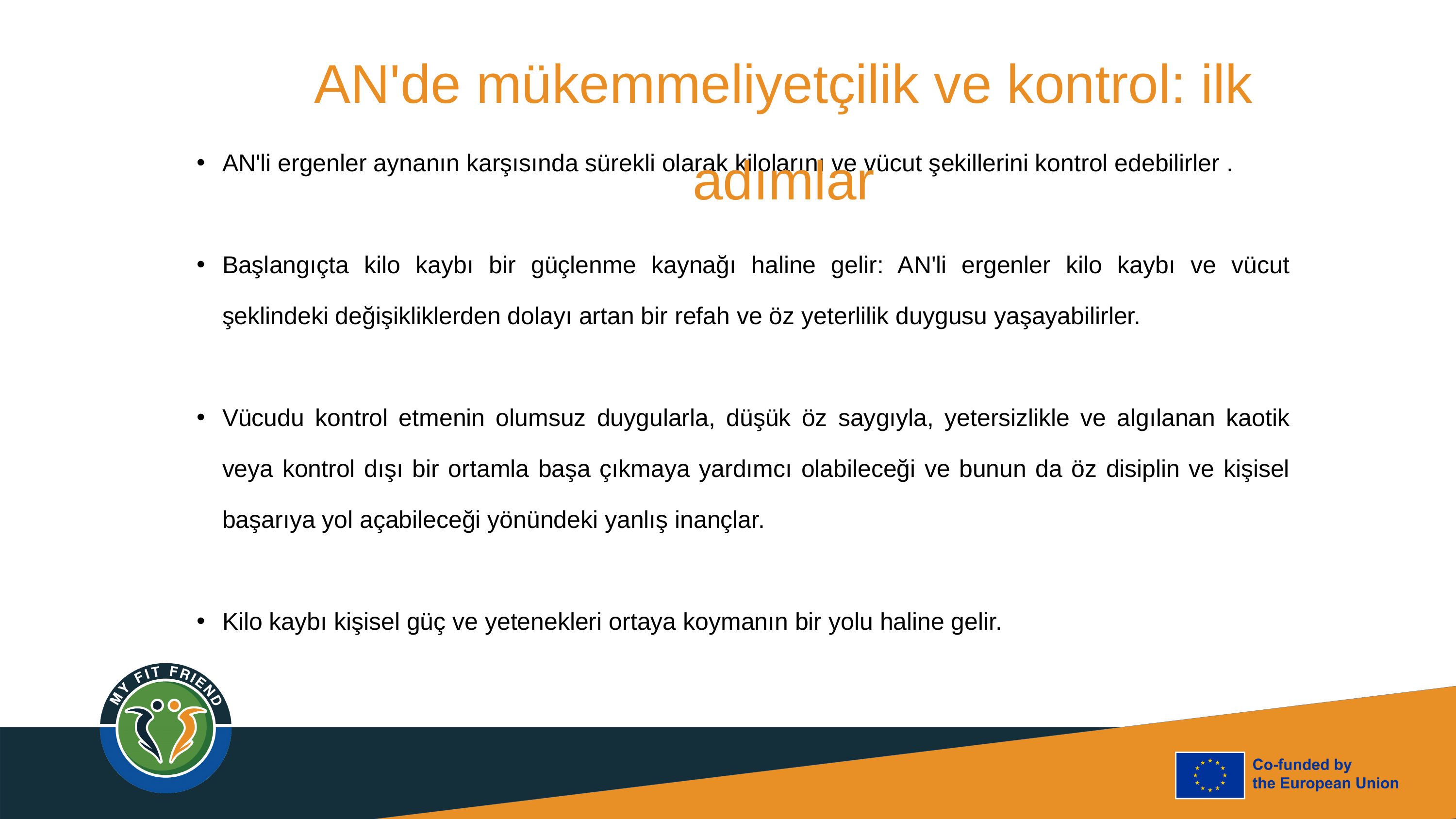

AN'de mükemmeliyetçilik ve kontrol: ilk adımlar
AN'li ergenler aynanın karşısında sürekli olarak kilolarını ve vücut şekillerini kontrol edebilirler .

Başlangıçta kilo kaybı bir güçlenme kaynağı haline gelir: AN'li ergenler kilo kaybı ve vücut şeklindeki değişikliklerden dolayı artan bir refah ve öz yeterlilik duygusu yaşayabilirler.

Vücudu kontrol etmenin olumsuz duygularla, düşük öz saygıyla, yetersizlikle ve algılanan kaotik veya kontrol dışı bir ortamla başa çıkmaya yardımcı olabileceği ve bunun da öz disiplin ve kişisel başarıya yol açabileceği yönündeki yanlış inançlar.

Kilo kaybı kişisel güç ve yetenekleri ortaya koymanın bir yolu haline gelir.